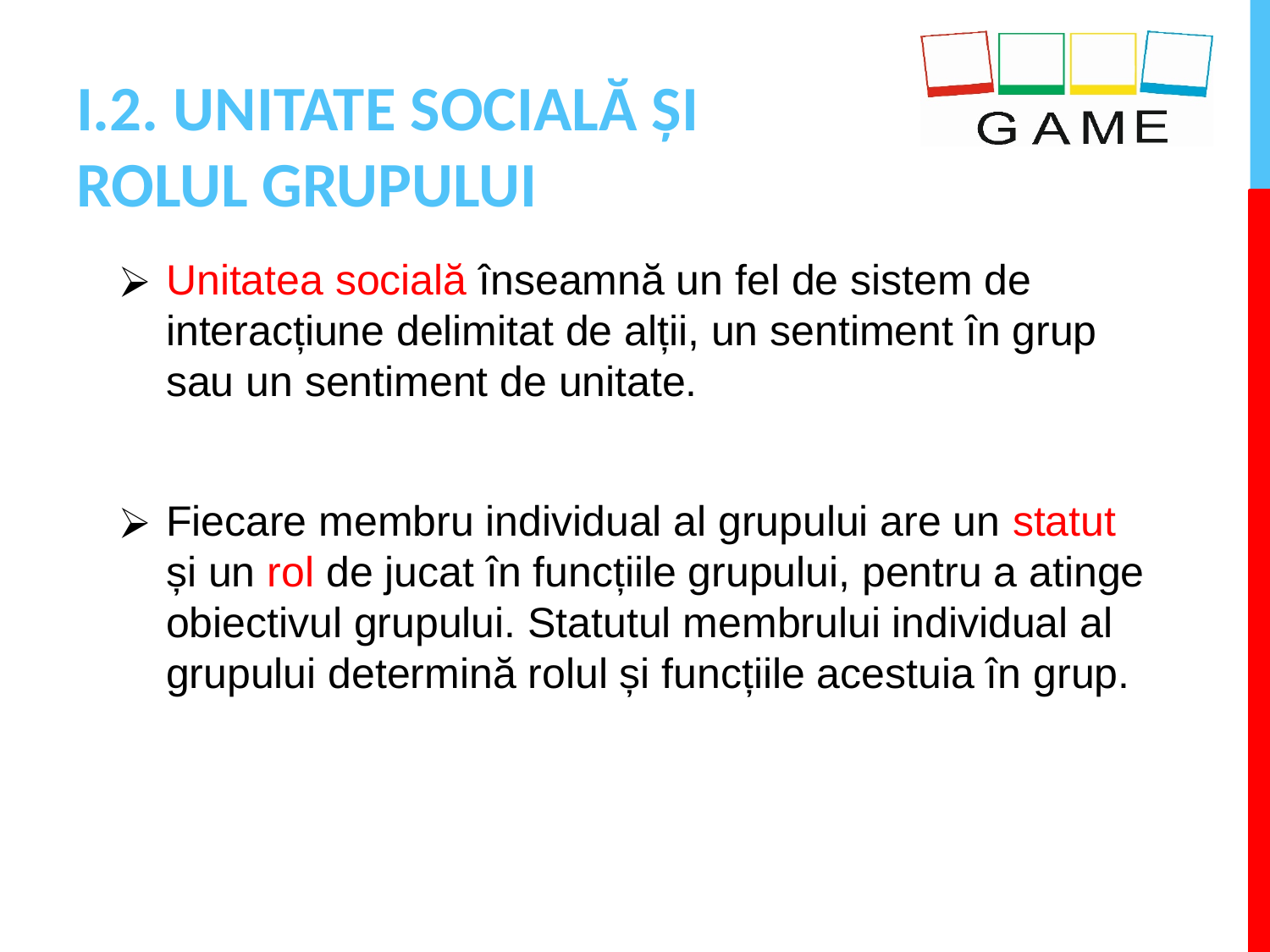

# I.2. UNITATE SOCIALĂ ȘI ROLUL GRUPULUI
Unitatea socială înseamnă un fel de sistem de interacțiune delimitat de alții, un sentiment în grup sau un sentiment de unitate.

Fiecare membru individual al grupului are un statut și un rol de jucat în funcțiile grupului, pentru a atinge obiectivul grupului. Statutul membrului individual al grupului determină rolul și funcțiile acestuia în grup.